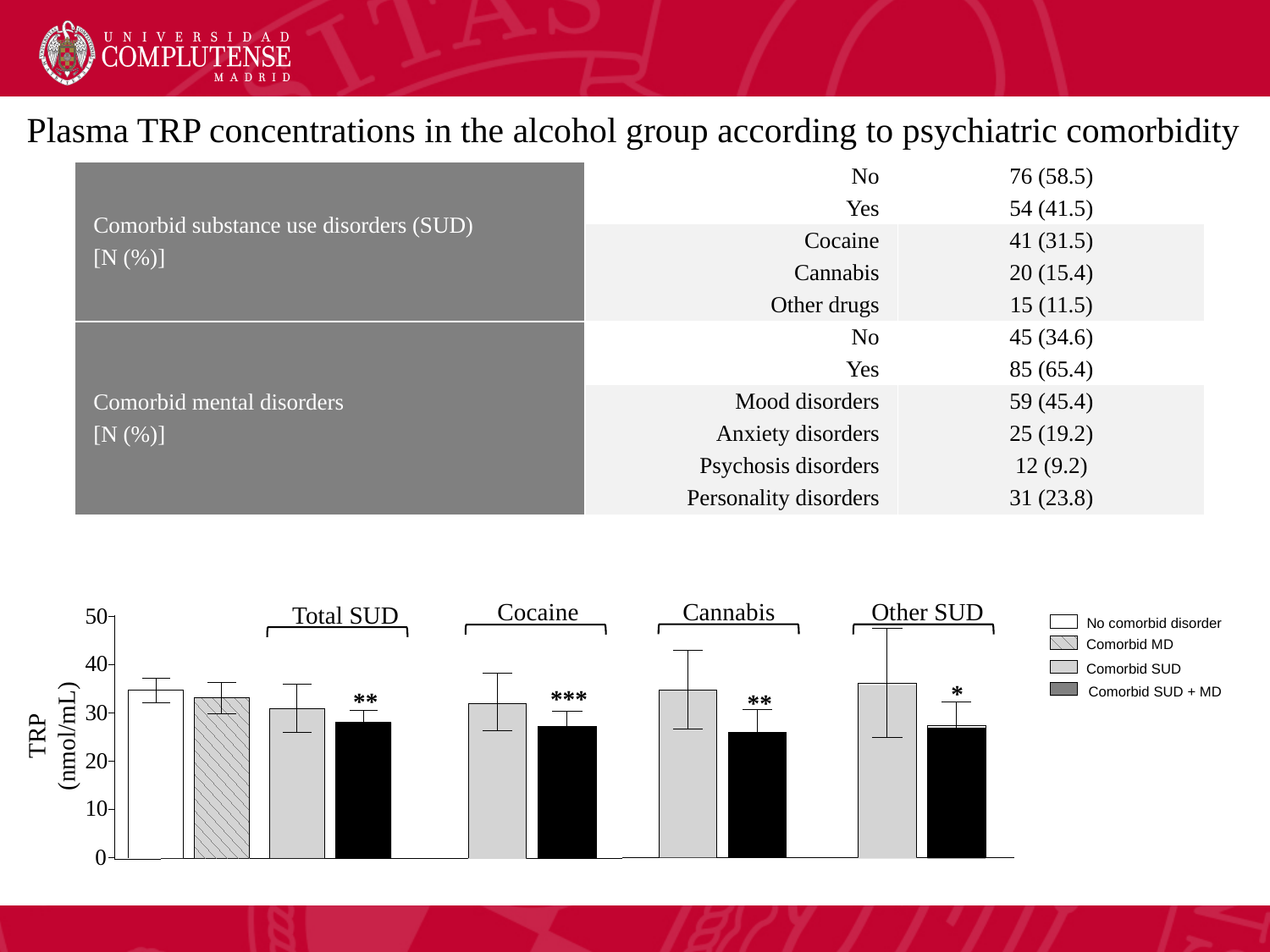

Plasma TRP concentrations in the alcohol group according to psychiatric comorbidity
| Comorbid substance use disorders (SUD) [N (%)] | No Yes | 76 (58.5) 54 (41.5) |
| --- | --- | --- |
|  | Cocaine Cannabis Other drugs | 41 (31.5) 20 (15.4) 15 (11.5) |
| Comorbid mental disorders [N (%)] | No Yes | 45 (34.6) 85 (65.4) |
|  | Mood disorders Anxiety disorders Psychosis disorders Personality disorders | 59 (45.4) 25 (19.2) 12 (9.2) 31 (23.8) |

Other SUD

*

Cannabis

**

Cocaine

***

Total SUD
50

40

**

30
TRP (nmol/mL)

20
10
0

No comorbid disorder

Comorbid MD

Comorbid SUD

Comorbid SUD + MD